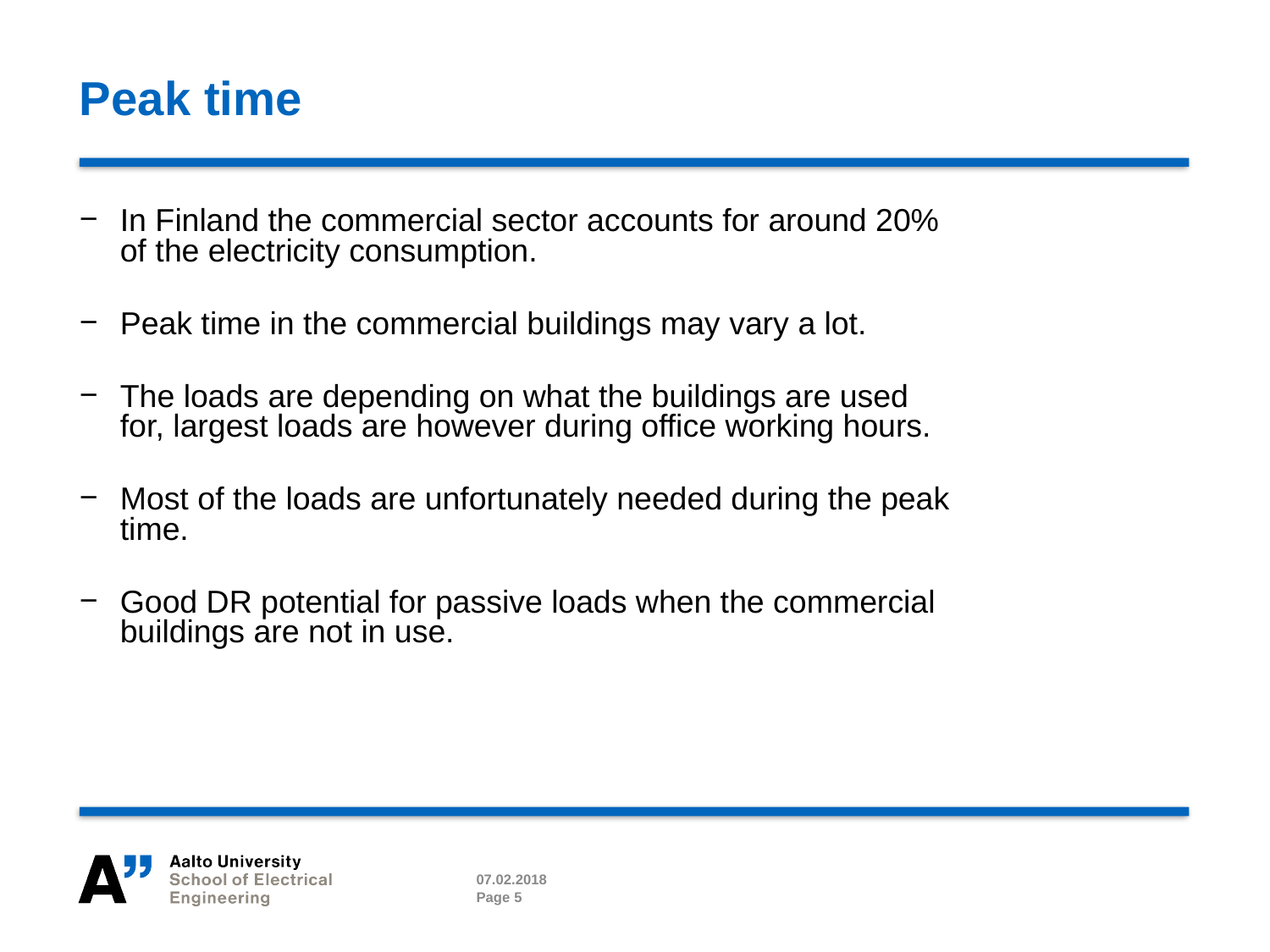

# Peak time
In Finland the commercial sector accounts for around 20% of the electricity consumption.

Peak time in the commercial buildings may vary a lot.

The loads are depending on what the buildings are used for, largest loads are however during office working hours.

Most of the loads are unfortunately needed during the peak time.

Good DR potential for passive loads when the commercial buildings are not in use.

07.02.2018
Page 5